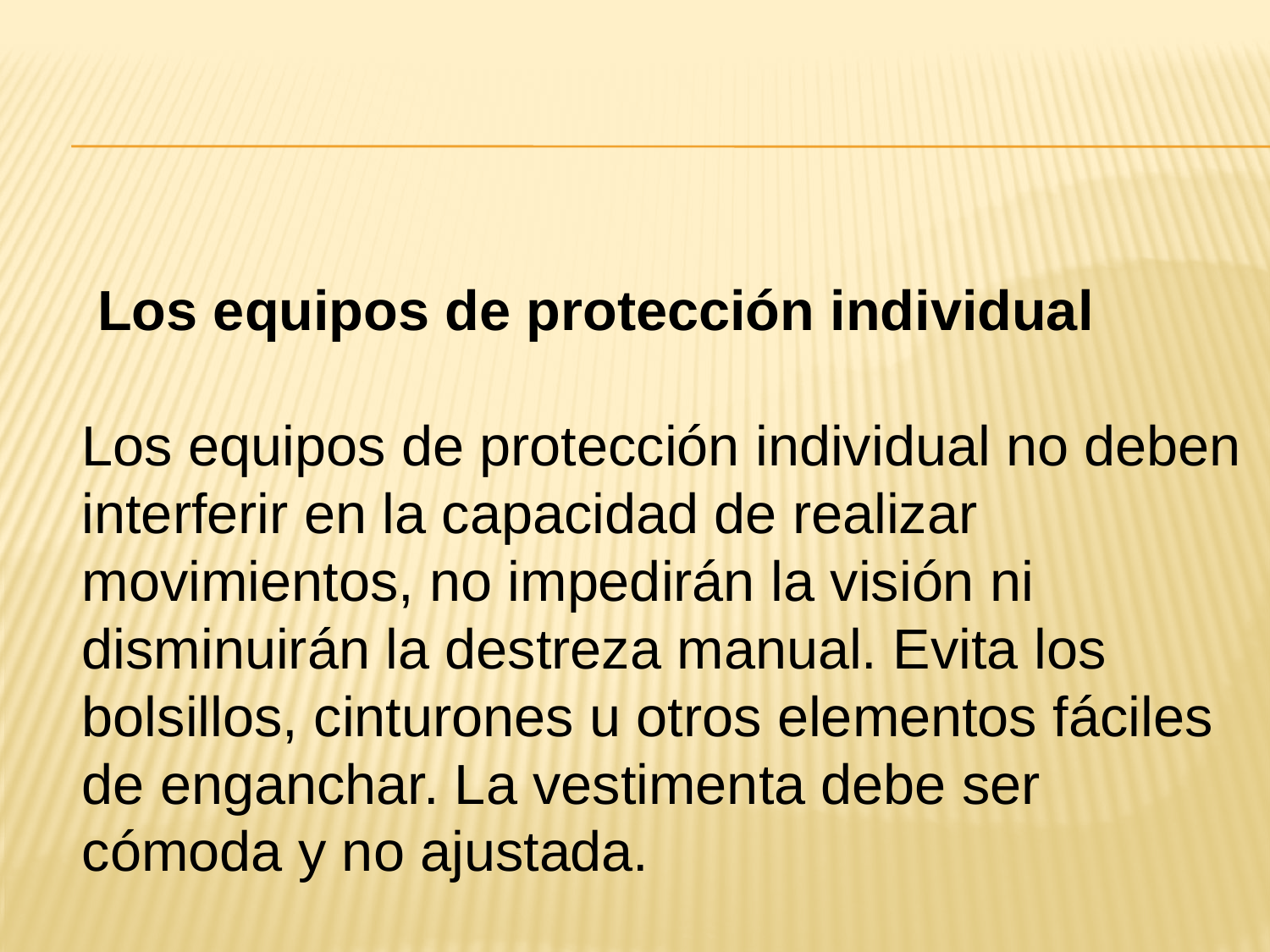

#
 Los equipos de protección individual

Los equipos de protección individual no deben interferir en la capacidad de realizar movimientos, no impedirán la visión ni disminuirán la destreza manual. Evita los bolsillos, cinturones u otros elementos fáciles de enganchar. La vestimenta debe ser cómoda y no ajustada.